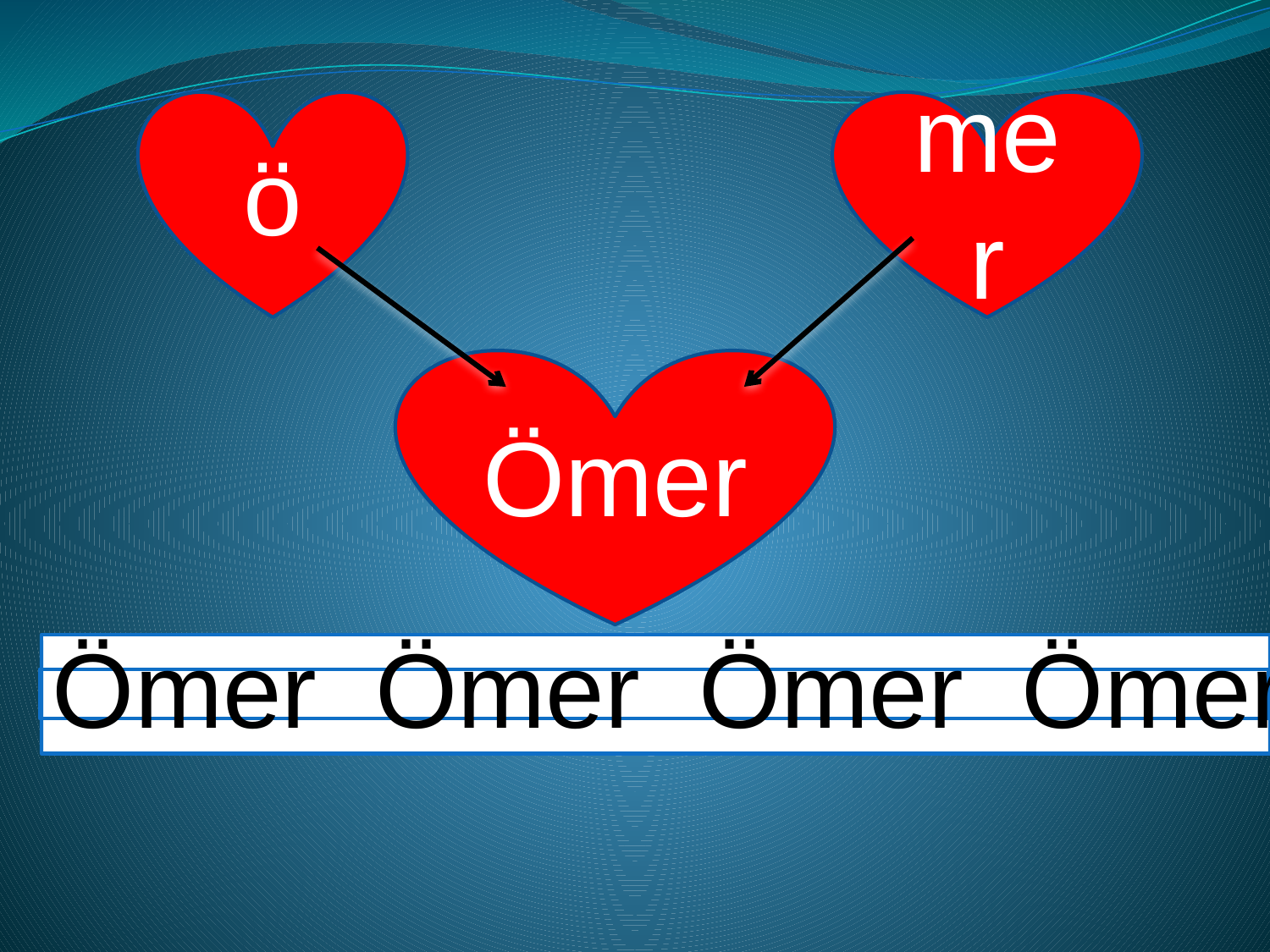

ö
mer

Ömer

Ömer  Ömer  Ömer  Ömer